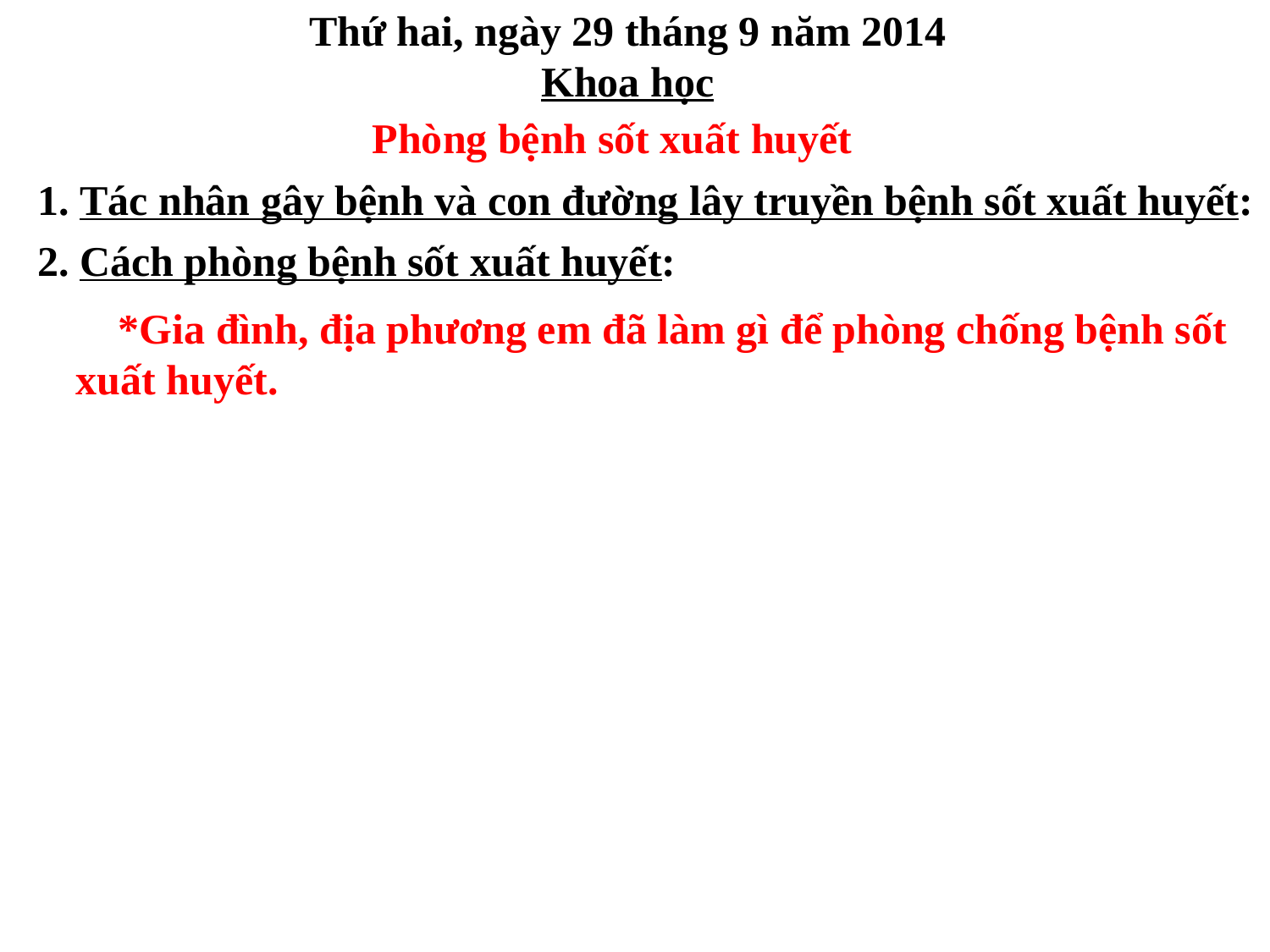

Thứ hai, ngày 29 tháng 9 năm 2014
Khoa học

  Phòng bệnh sốt xuất huyết
1. Tác nhân gây bệnh và con đường lây truyền bệnh sốt xuất huyết:
2. Cách phòng bệnh sốt xuất huyết:
    *Gia đình, địa phương em đã làm gì để phòng chống bệnh sốt xuất huyết.